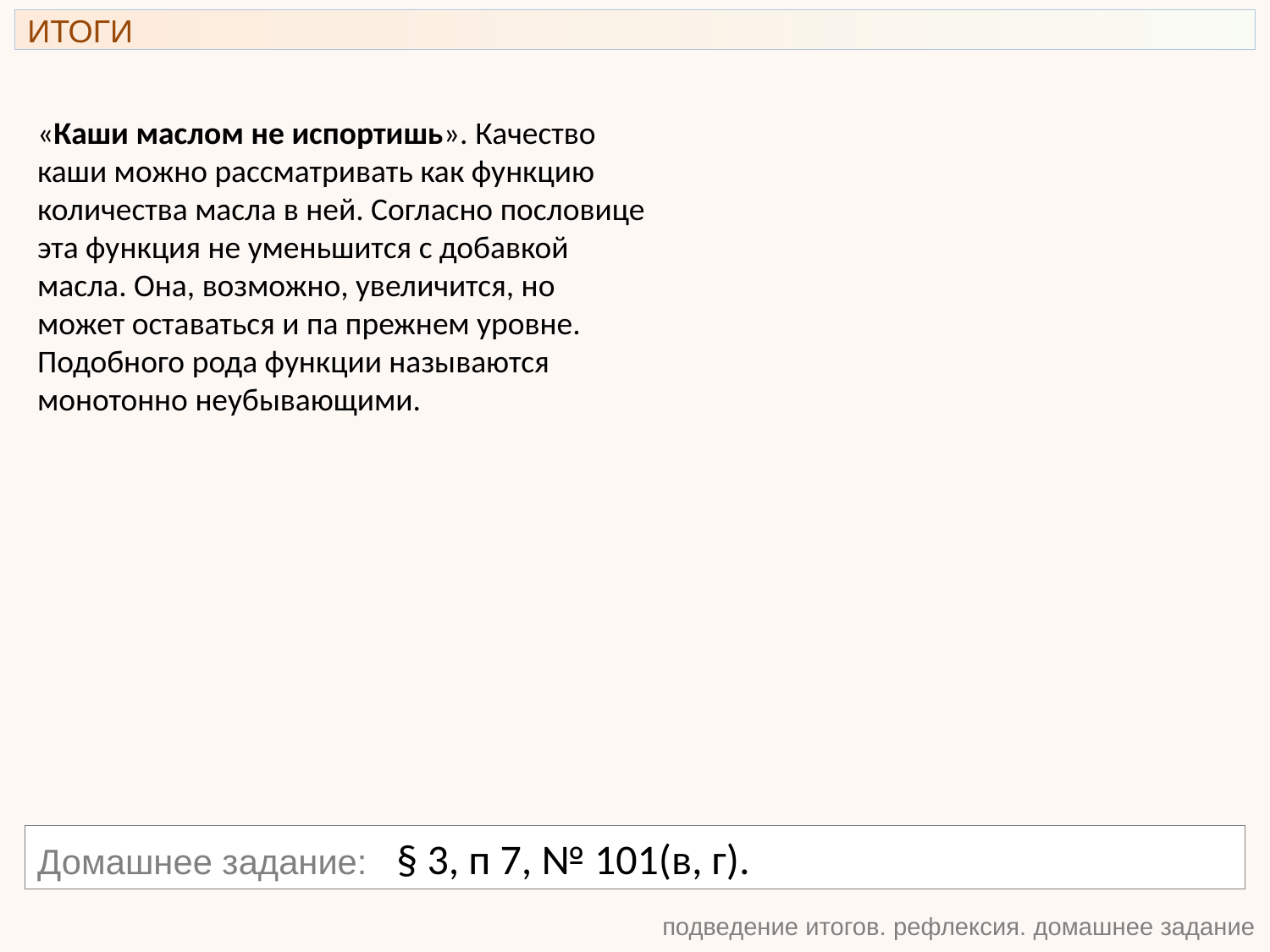

ИТОГИ
«Каши маслом не испортишь». Качество каши можно рассматривать как функцию количества масла в ней. Согласно пословице эта функция не уменьшится с добавкой масла. Она, возможно, увеличится, но может оставаться и па прежнем уровне. Подобного рода функции называются монотонно неубывающими.
Домашнее задание:   § 3, п 7, № 101(в, г).
подведение итогов. рефлексия. домашнее задание